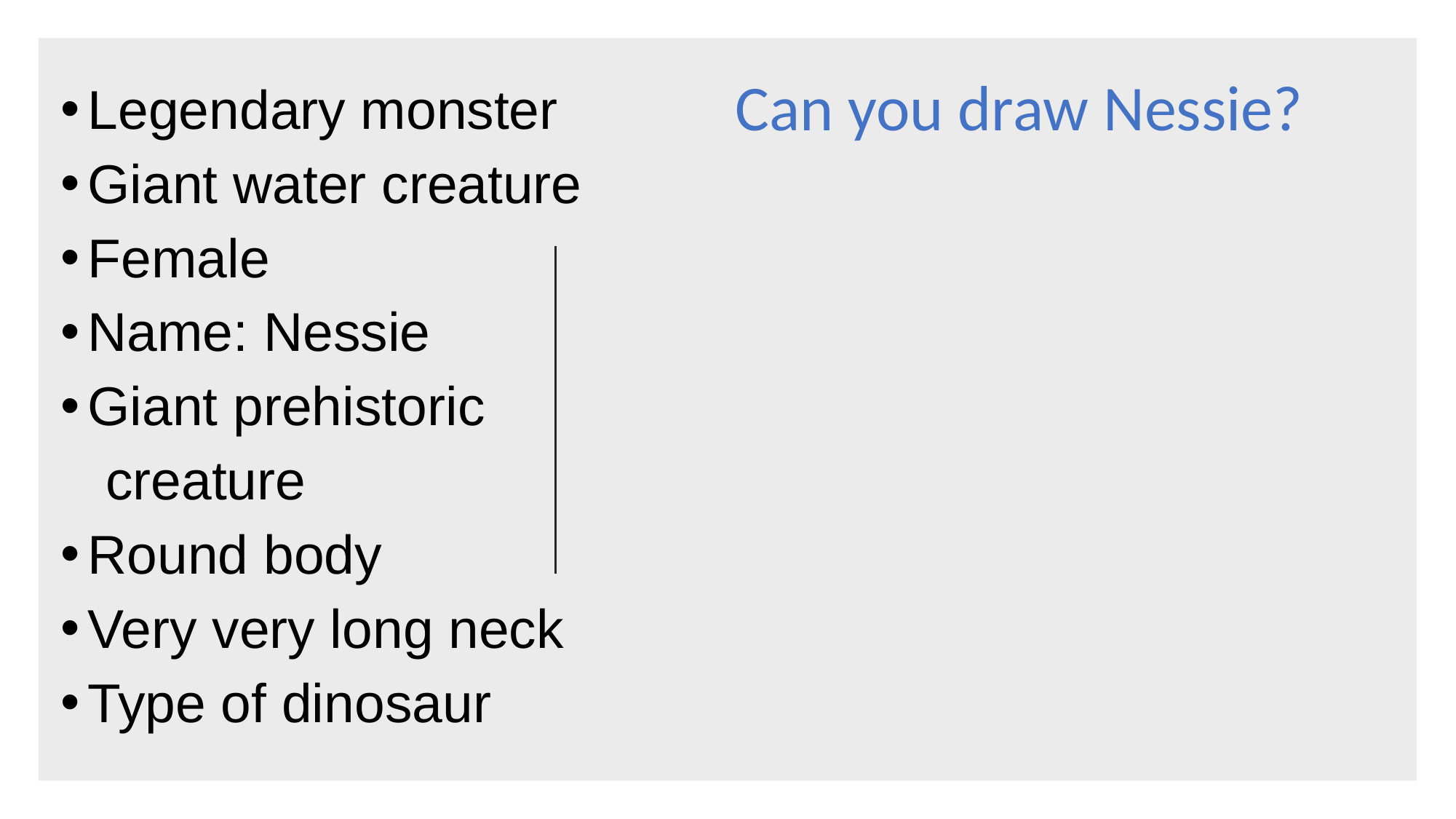

# Can you draw Nessie?
Legendary monster
Giant water creature
Female
Name: Nessie
Giant prehistoric
   creature
Round body
Very very long neck
Type of dinosaur